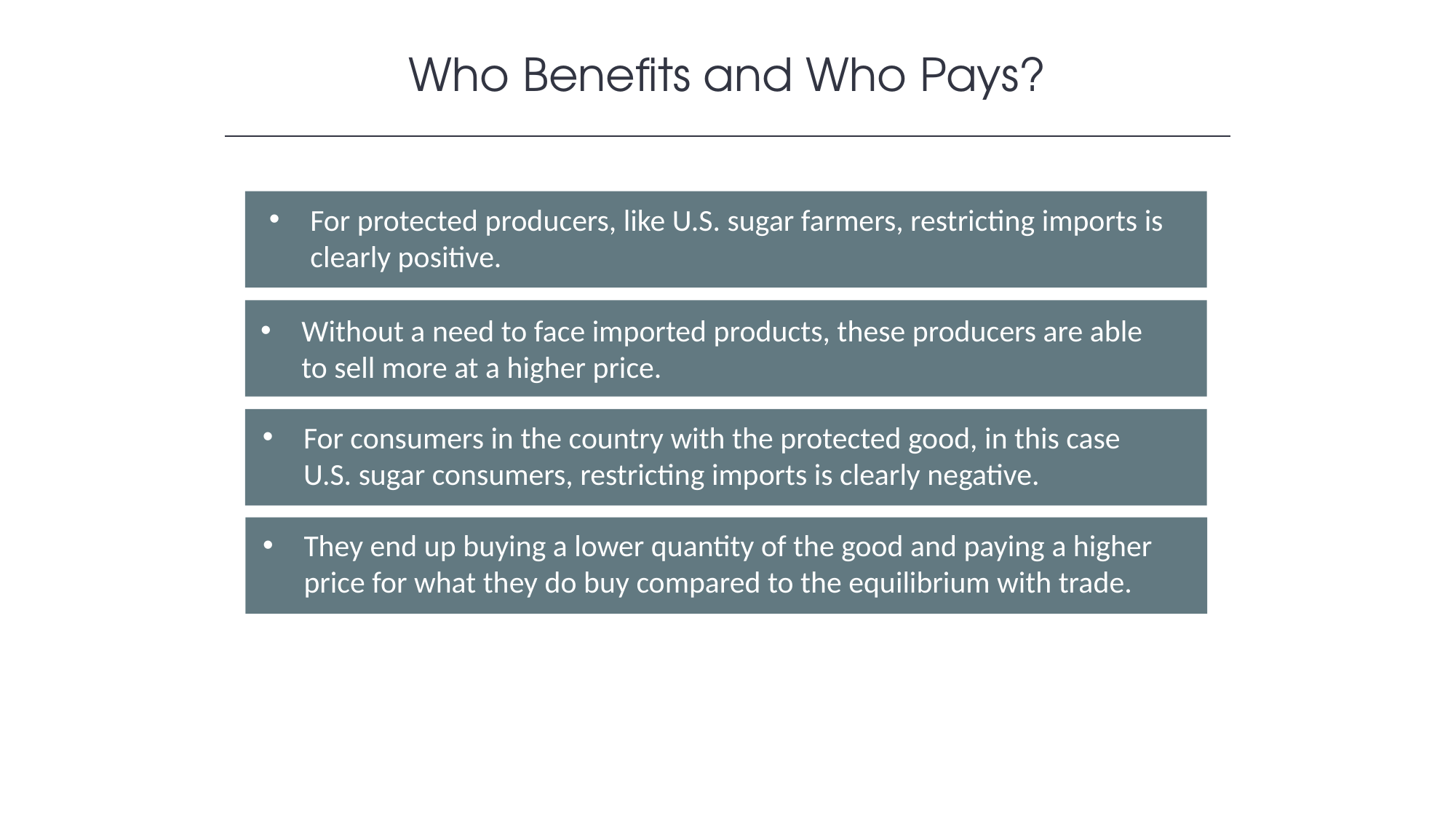

Who Benefits and Who Pays?

For protected producers, like U.S. sugar farmers, restricting imports is clearly positive.

Without a need to face imported products, these producers are able to sell more at a higher price.

For consumers in the country with the protected good, in this case U.S. sugar consumers, restricting imports is clearly negative.

They end up buying a lower quantity of the good and paying a higher price for what they do buy compared to the equilibrium with trade.